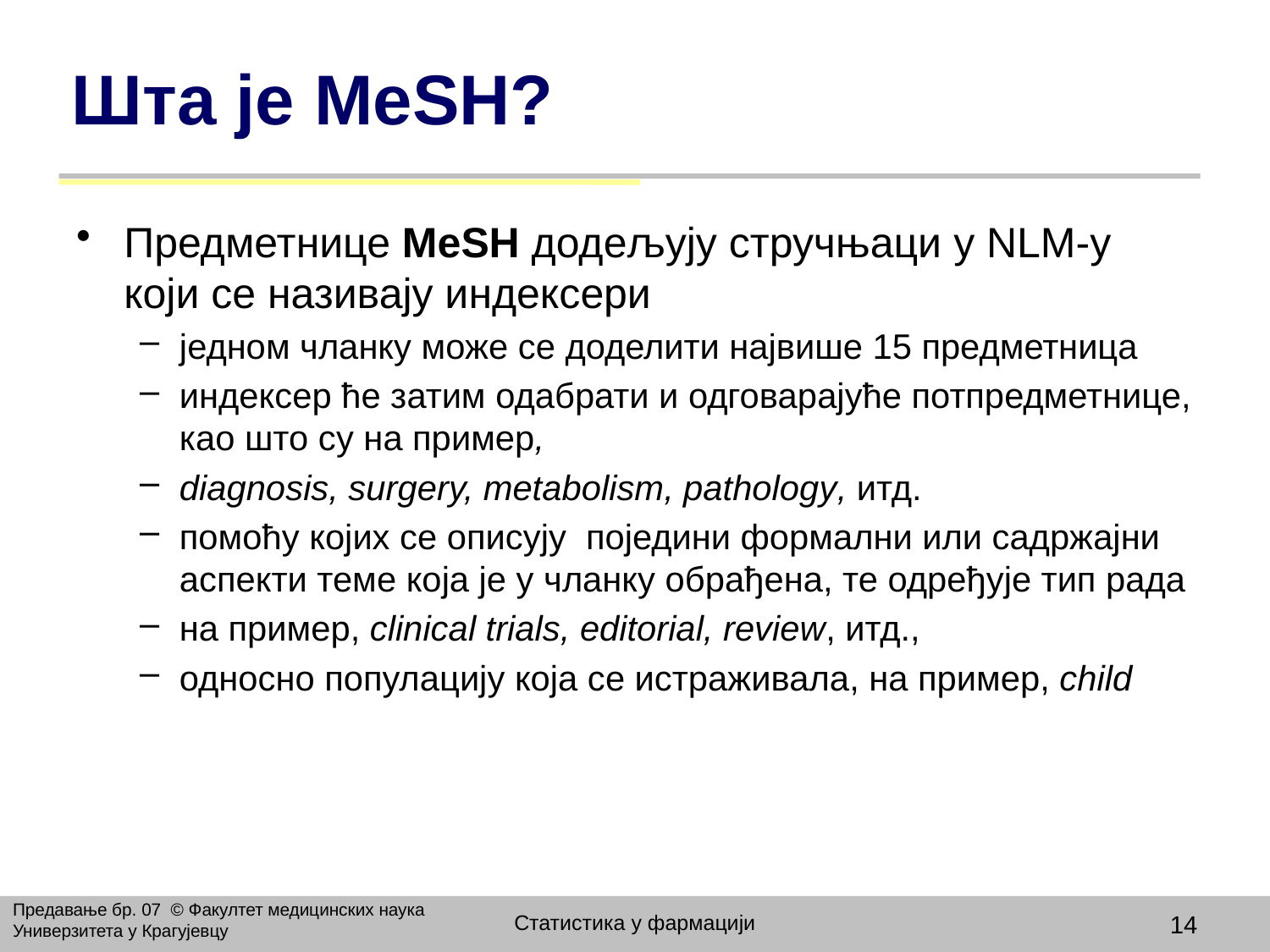

# Шта је MeSH?
Предметнице MeSH додељују стручњаци у NLM-у који се називају индексери
једном чланку може се доделити највише 15 предметница
индексер ће затим одабрати и одговарајуће потпредметнице, као што су на пример,
diagnosis, surgery, metabolism, pathology, итд.
помоћу којих се описују  поједини формални или садржајни аспекти теме која је у чланку обрађена, те одређује тип рада
на пример, clinical trials, editorial, review, итд.,
односно популацију која се истраживала, на пример, child
Предавање бр. 07  © Факултет медицинских наука Универзитета у Крагујевцу
Статистика у фармацији
14